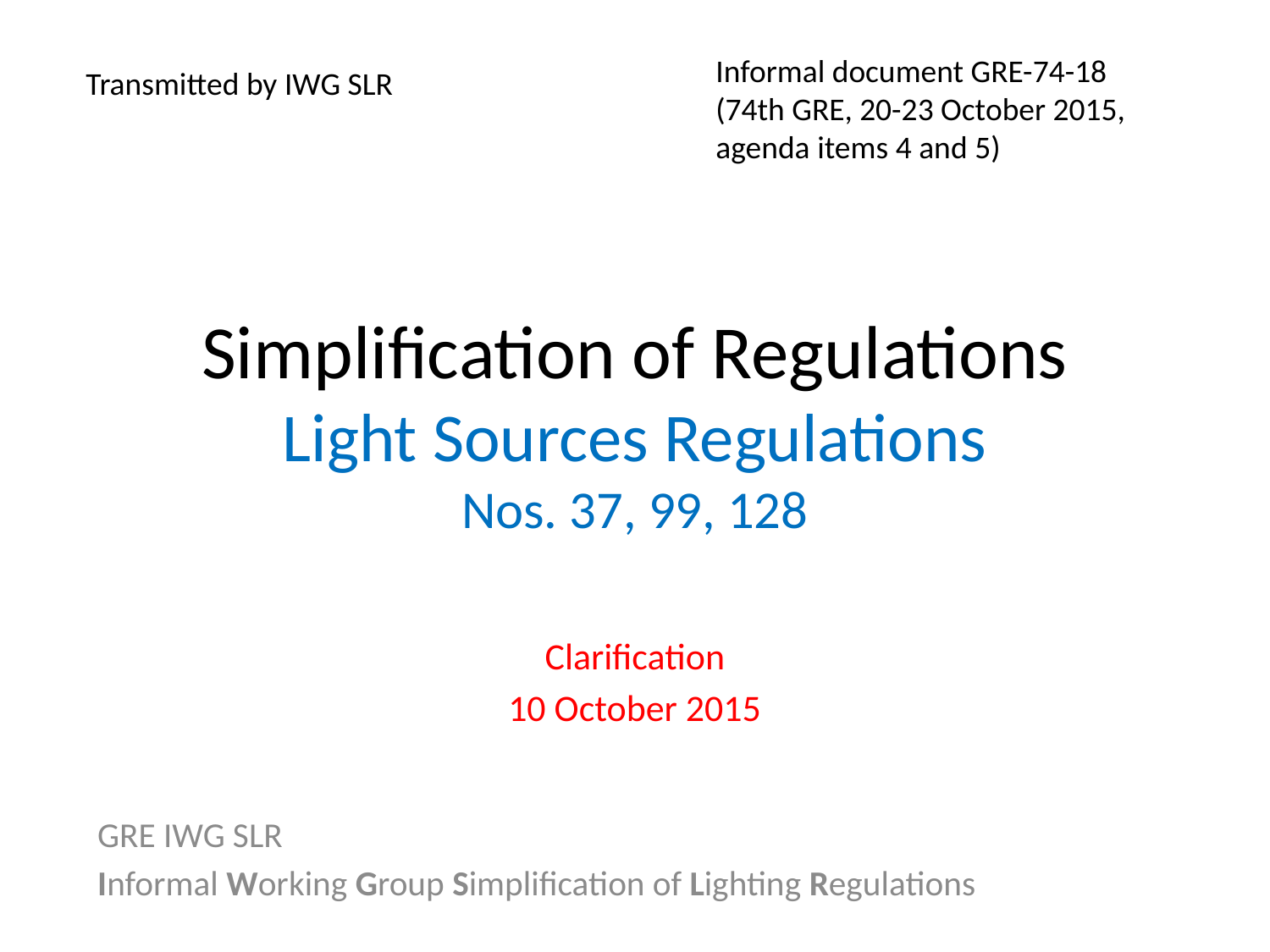

Informal document GRE-74-18
(74th GRE, 20-23 October 2015,
agenda items 4 and 5)
 Transmitted by IWG SLR
# Simplification of Regulations Light Sources Regulations Nos. 37, 99, 128
Clarification
10 October 2015
GRE IWG SLR
Informal Working Group Simplification of Lighting Regulations